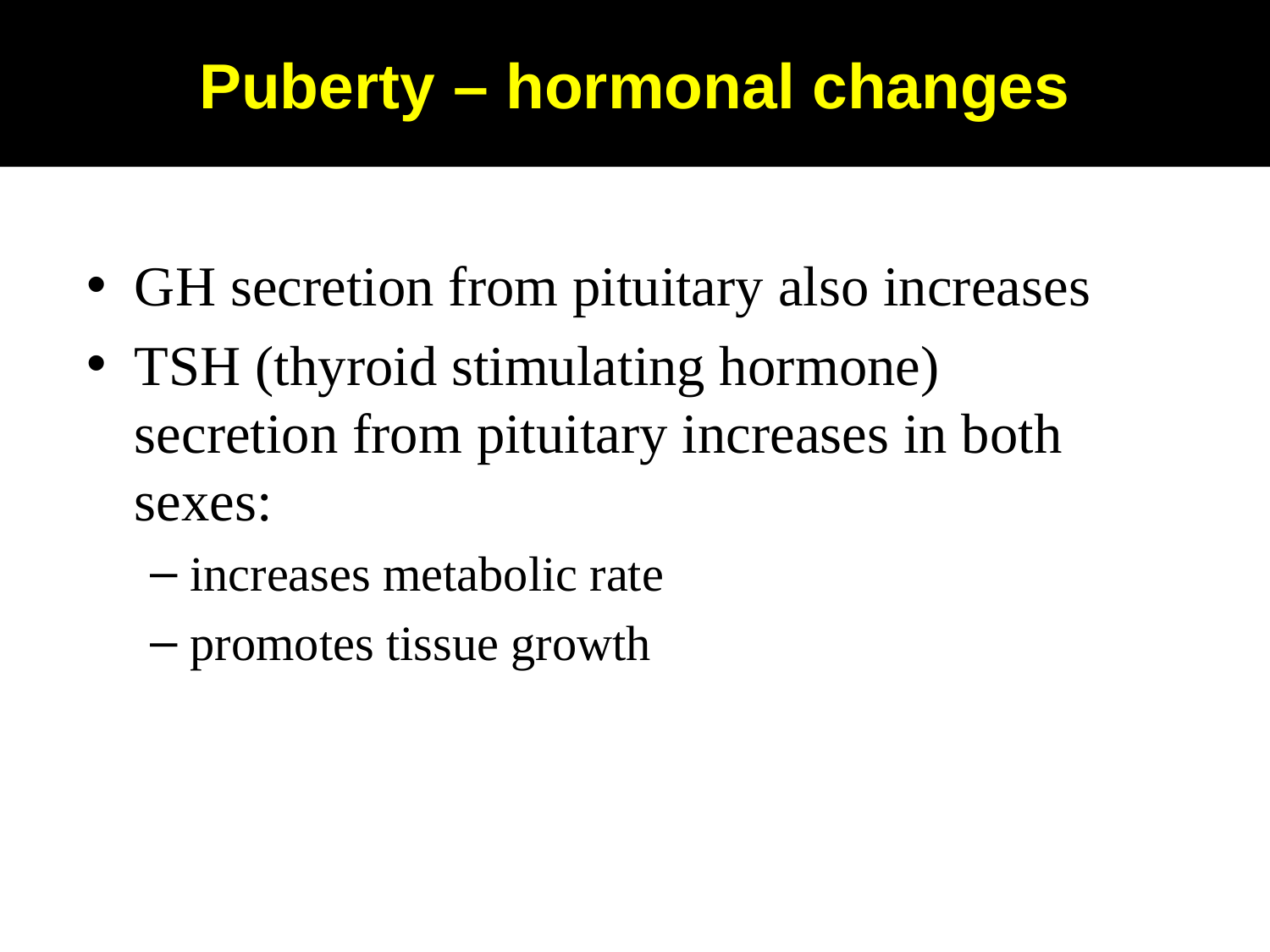

# Puberty – hormonal changes
GH secretion from pituitary also increases
TSH (thyroid stimulating hormone) secretion from pituitary increases in both sexes:
increases metabolic rate
promotes tissue growth